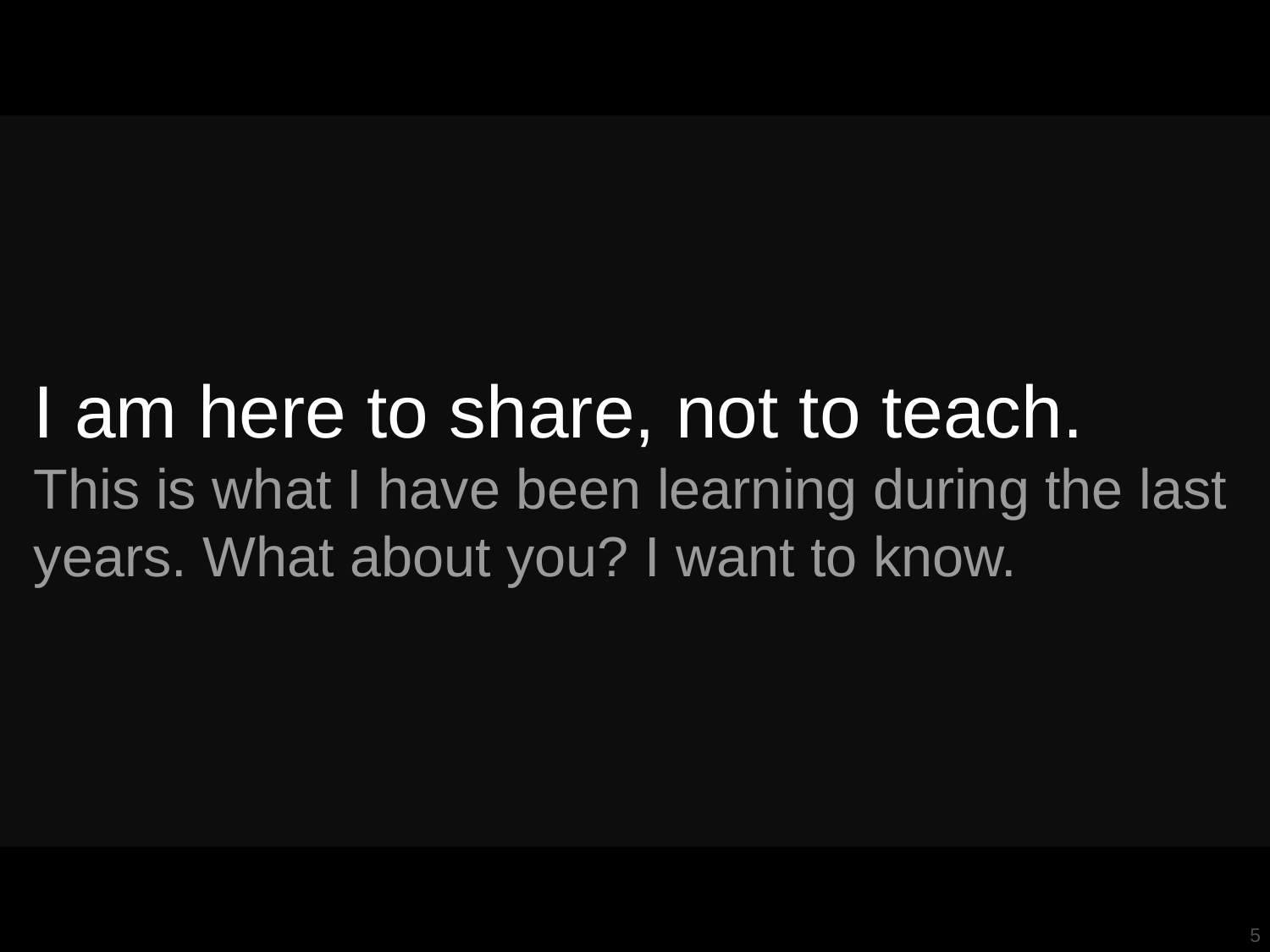

I am here to share, not to teach.
This is what I have been learning during the last years. What about you? I want to know.
5